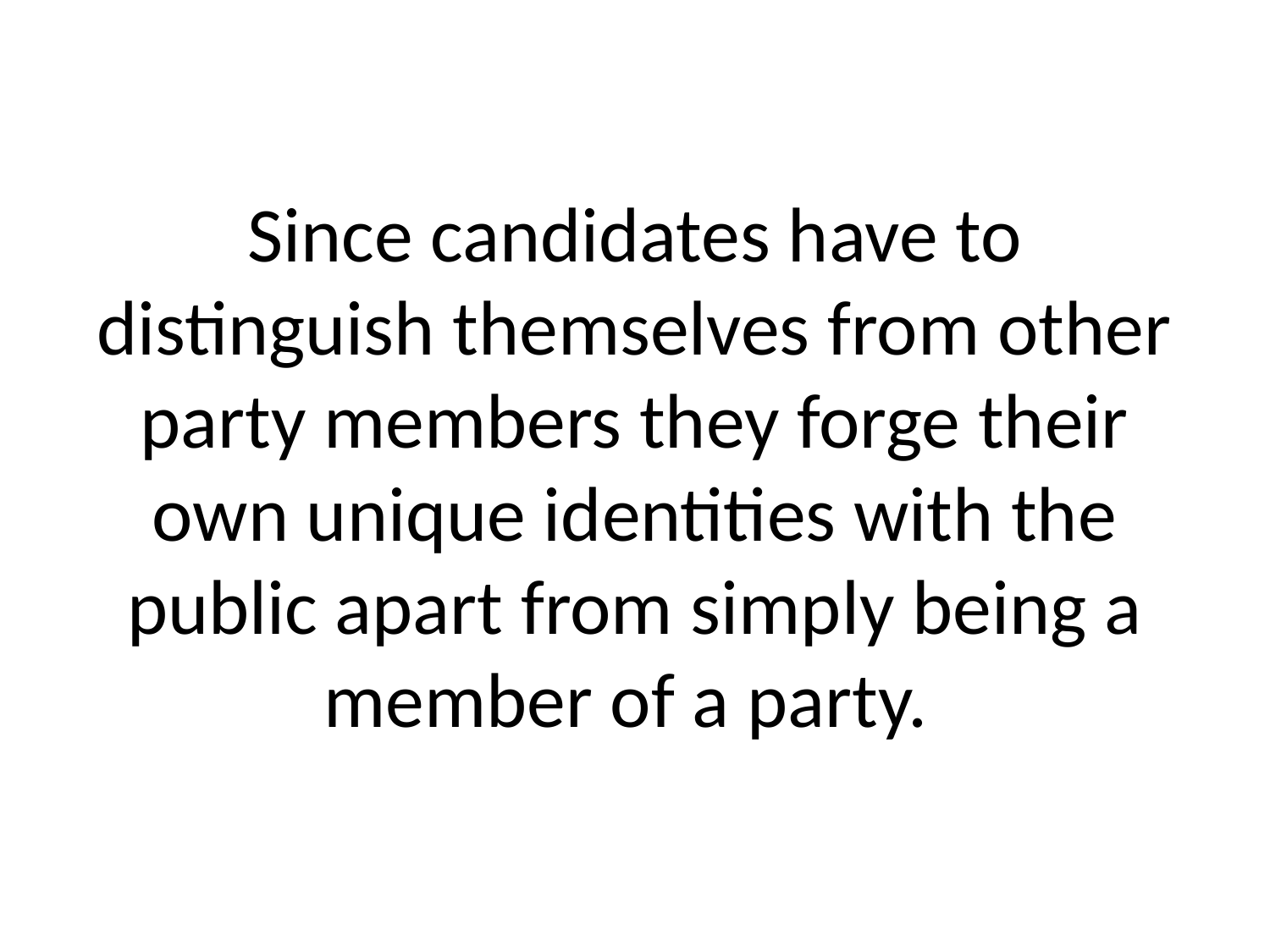

# Since candidates have to distinguish themselves from other party members they forge their own unique identities with the public apart from simply being a member of a party.